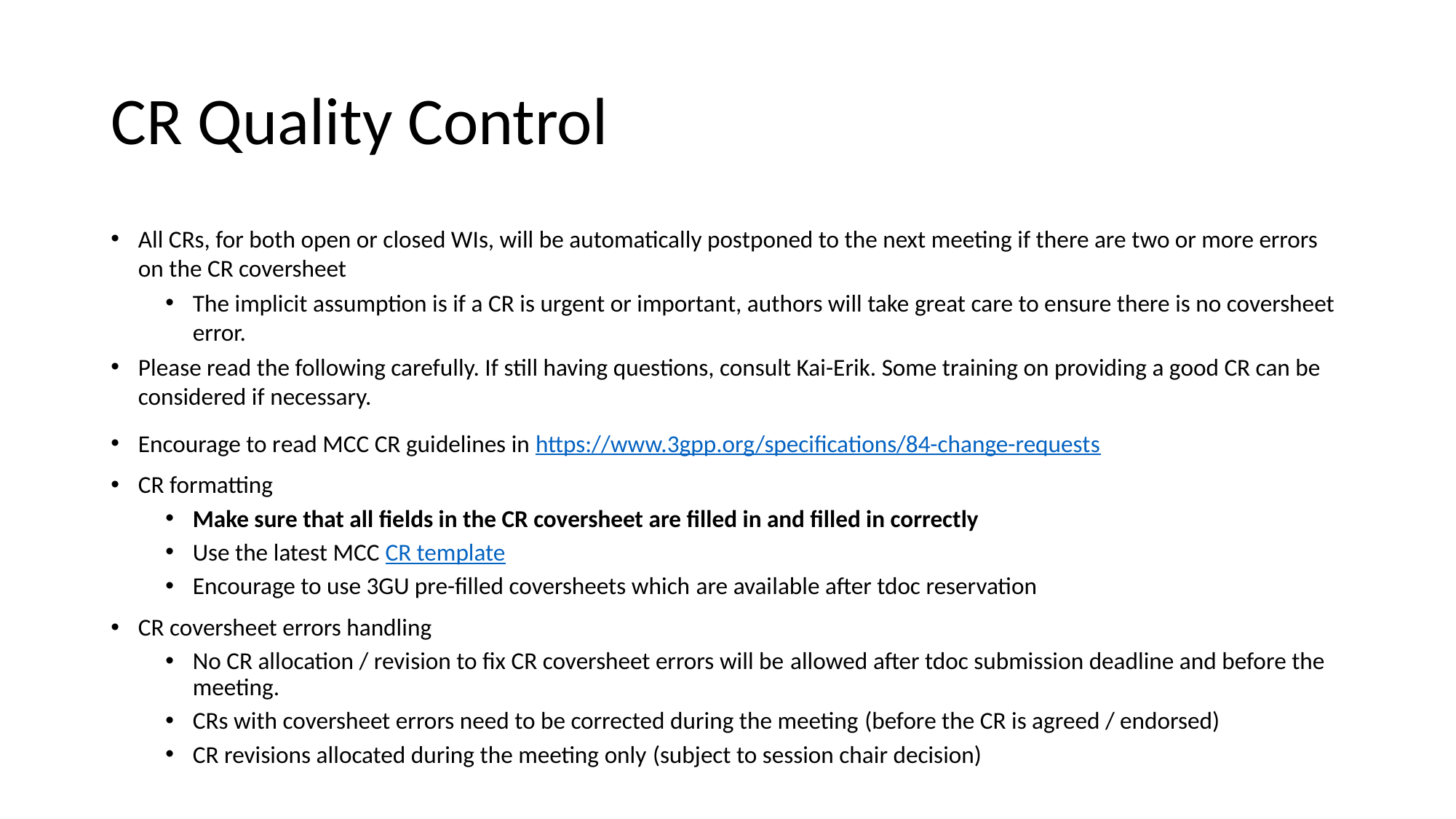

# CR Quality Control
All CRs, for both open or closed WIs, will be automatically postponed to the next meeting if there are two or more errors on the CR coversheet
The implicit assumption is if a CR is urgent or important, authors will take great care to ensure there is no coversheet error.
Please read the following carefully. If still having questions, consult Kai-Erik. Some training on providing a good CR can be considered if necessary.
Encourage to read MCC CR guidelines in https://www.3gpp.org/specifications/84-change-requests
CR formatting
Make sure that all fields in the CR coversheet are filled in and filled in correctly
Use the latest MCC CR template
Encourage to use 3GU pre-filled coversheets which are available after tdoc reservation
CR coversheet errors handling
No CR allocation / revision to fix CR coversheet errors will be allowed after tdoc submission deadline and before the meeting.
CRs with coversheet errors need to be corrected during the meeting (before the CR is agreed / endorsed)
CR revisions allocated during the meeting only (subject to session chair decision)